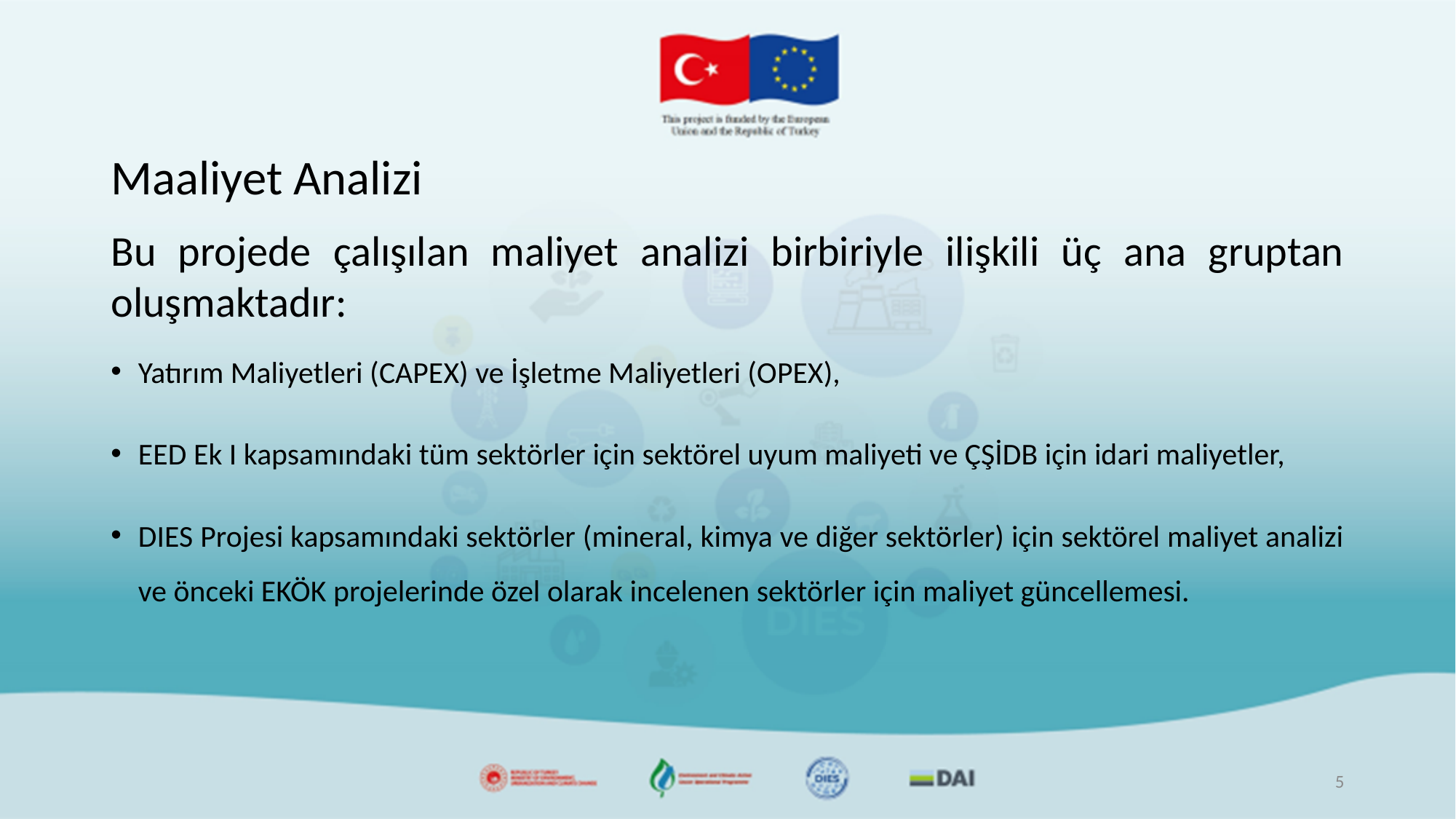

# Maaliyet Analizi
Bu projede çalışılan maliyet analizi birbiriyle ilişkili üç ana gruptan oluşmaktadır:
Yatırım Maliyetleri (CAPEX) ve İşletme Maliyetleri (OPEX),
EED Ek I kapsamındaki tüm sektörler için sektörel uyum maliyeti ve ÇŞİDB için idari maliyetler,
DIES Projesi kapsamındaki sektörler (mineral, kimya ve diğer sektörler) için sektörel maliyet analizi ve önceki EKÖK projelerinde özel olarak incelenen sektörler için maliyet güncellemesi.
5